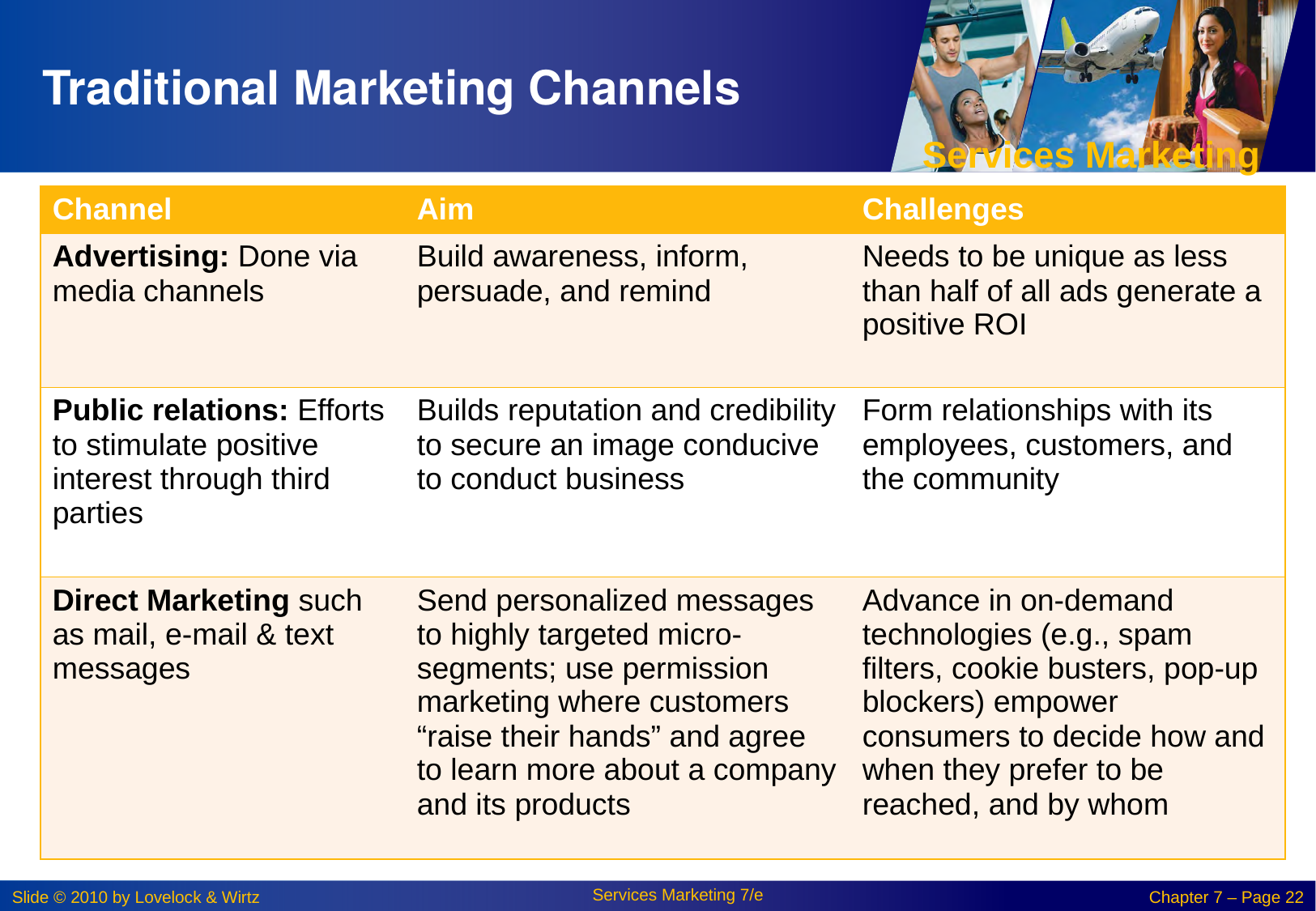

# Traditional Marketing Channels
| Channel | Aim | Challenges |
| --- | --- | --- |
| Advertising: Done via media channels | Build awareness, inform, persuade, and remind | Needs to be unique as less than half of all ads generate a positive ROI |
| Public relations: Efforts to stimulate positive interest through third parties | Builds reputation and credibility to secure an image conducive to conduct business | Form relationships with its employees, customers, and the community |
| Direct Marketing such as mail, e-mail & text messages | Send personalized messages to highly targeted micro-segments; use permission marketing where customers “raise their hands” and agree to learn more about a company and its products | Advance in on-demand technologies (e.g., spam filters, cookie busters, pop-up blockers) empower consumers to decide how and when they prefer to be reached, and by whom |